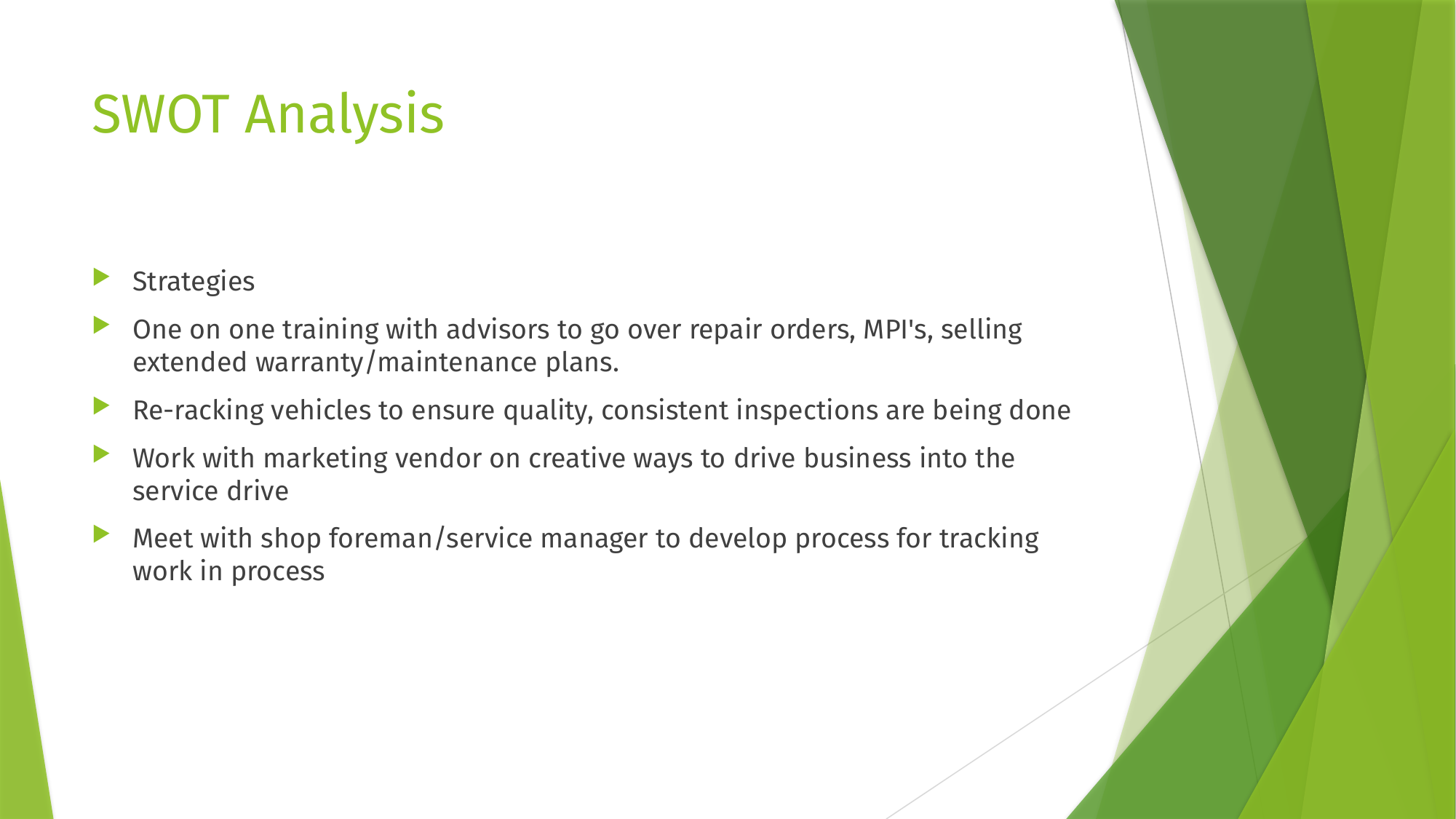

# SWOT Analysis
Strategies
One on one training with advisors to go over repair orders, MPI's, selling extended warranty/maintenance plans.
Re-racking vehicles to ensure quality, consistent inspections are being done
Work with marketing vendor on creative ways to drive business into the service drive
Meet with shop foreman/service manager to develop process for tracking work in process